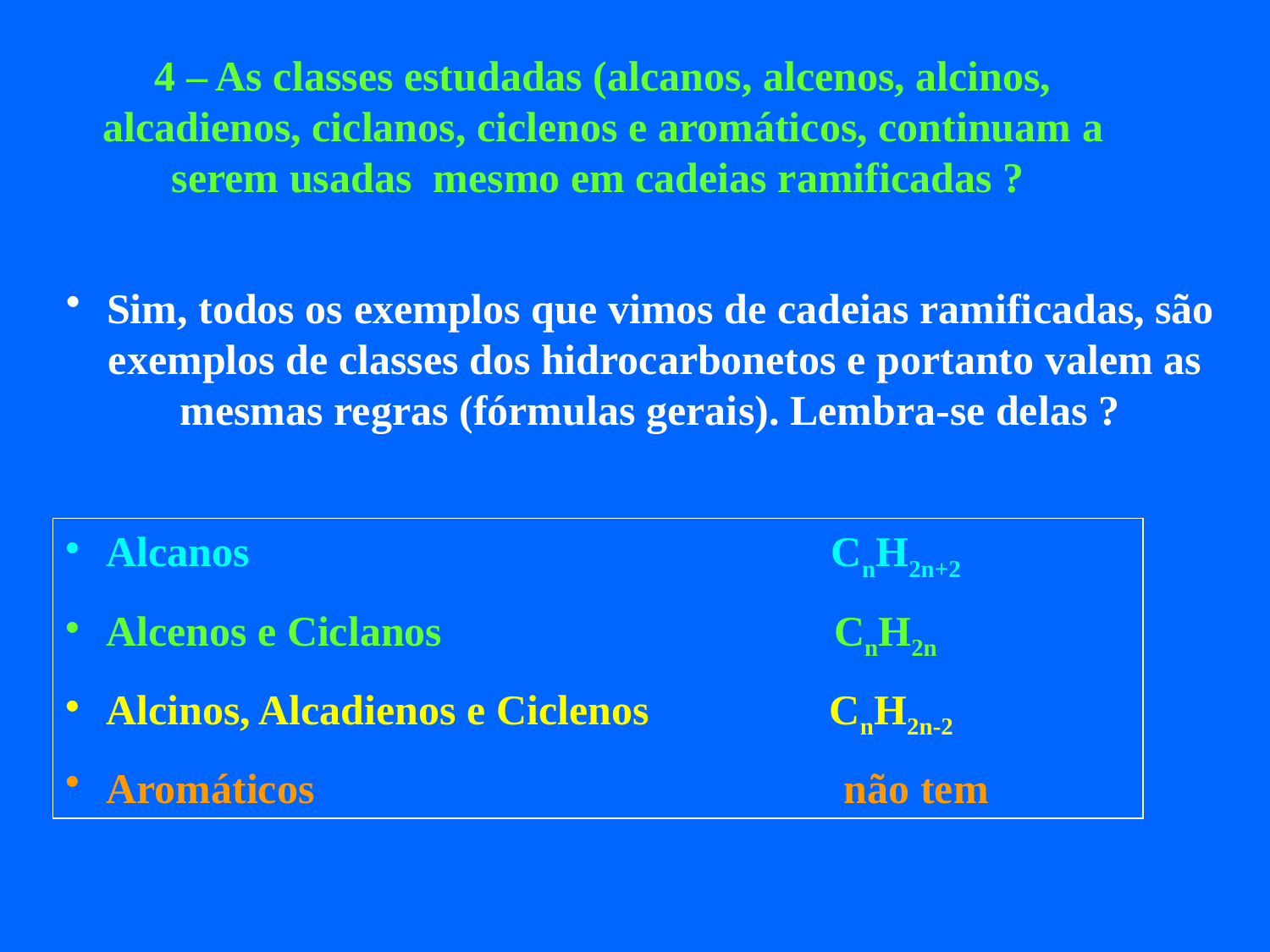

4 – As classes estudadas (alcanos, alcenos, alcinos, alcadienos, ciclanos, ciclenos e aromáticos, continuam a serem usadas  mesmo em cadeias ramificadas ?
 Sim, todos os exemplos que vimos de cadeias ramificadas, são exemplos de classes dos hidrocarbonetos e portanto valem as mesmas regras (fórmulas gerais). Lembra-se delas ?
 Alcanos                                                       CnH2n+2
 Alcenos e Ciclanos                                     CnH2n
 Alcinos, Alcadienos e Ciclenos                 CnH2n-2
 Aromáticos                                                  não tem